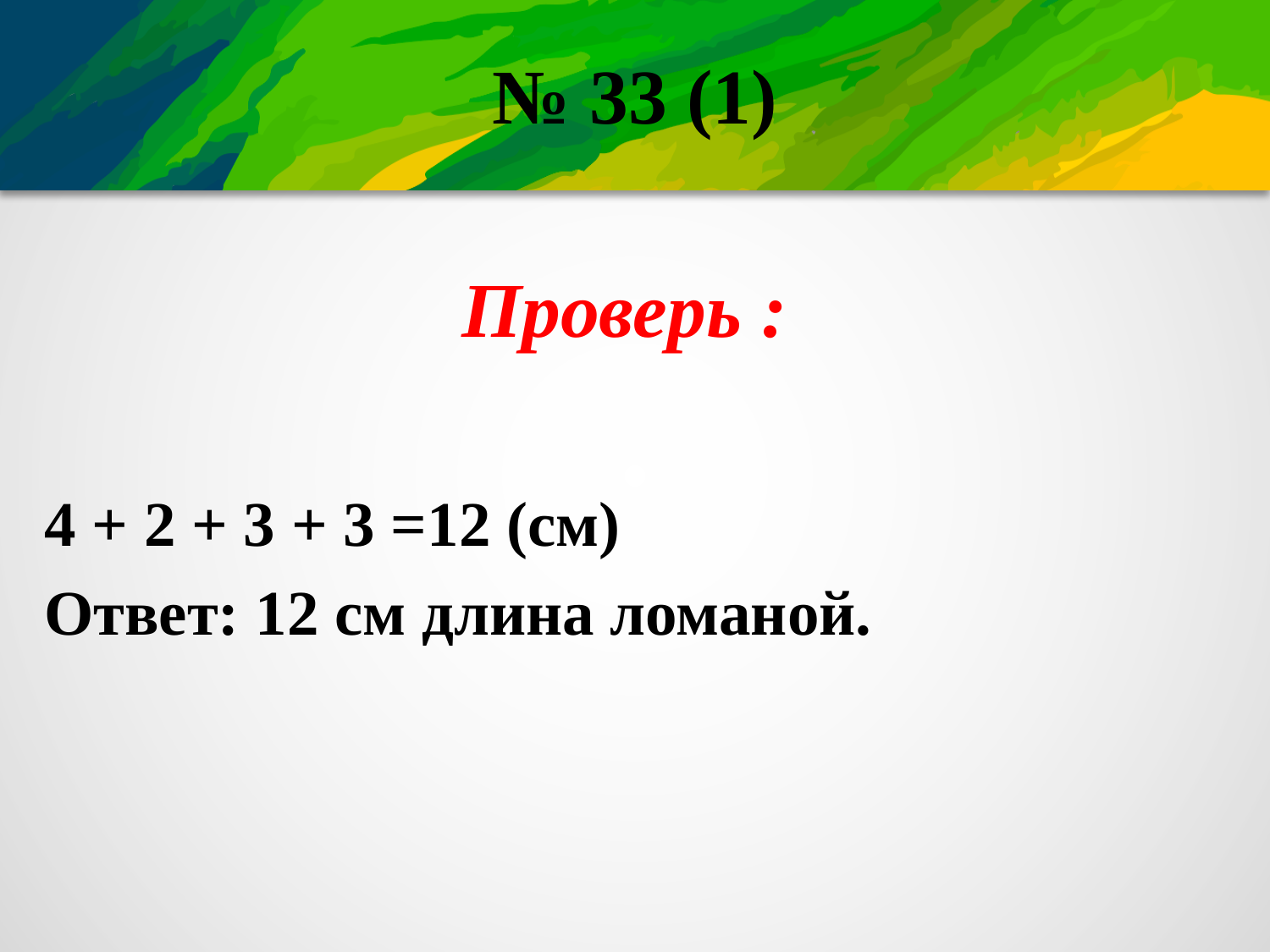

# № 33 (1)
Проверь :
4 + 2 + 3 + 3 =12 (см)
Ответ: 12 см длина ломаной.